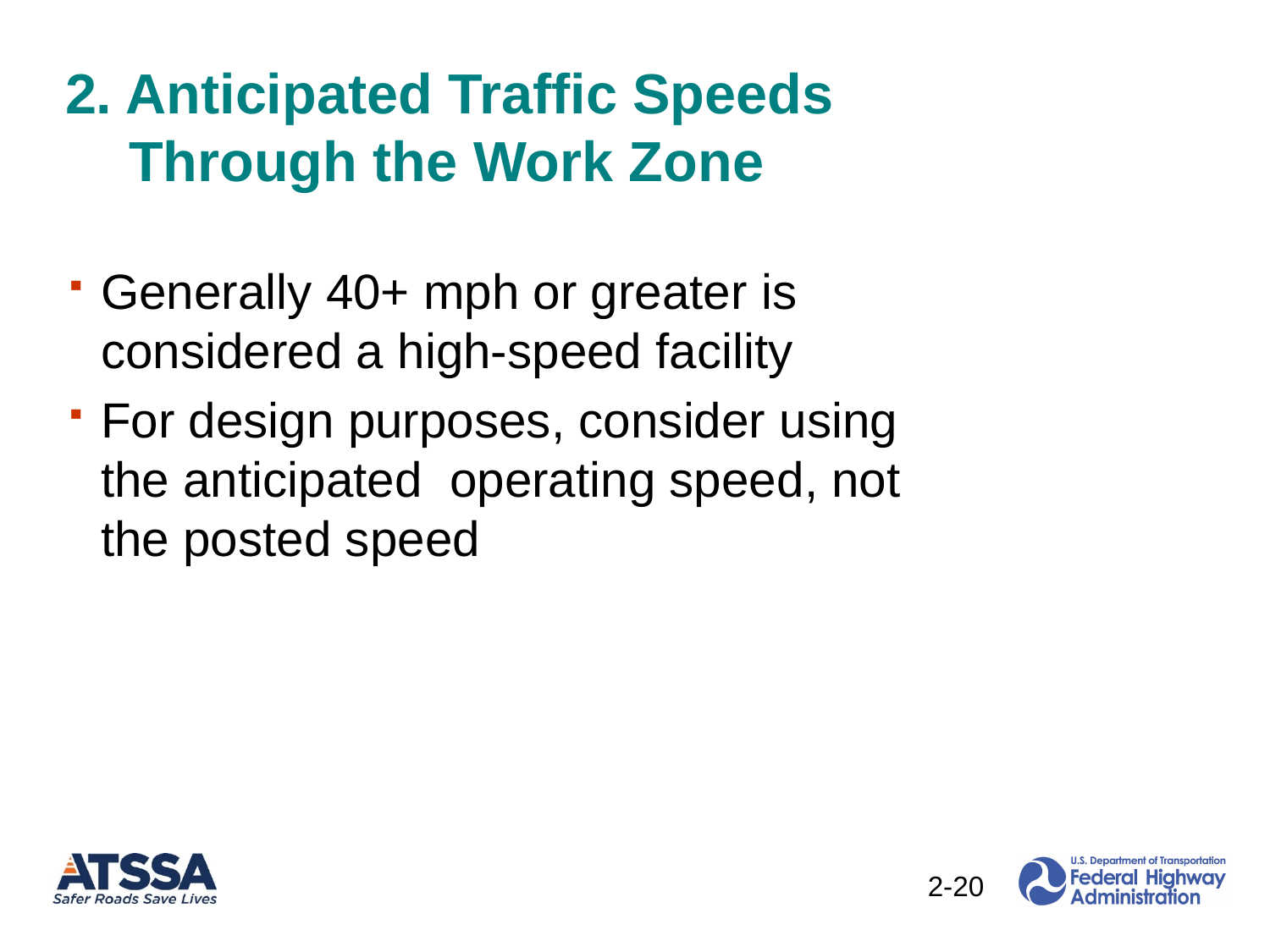

2. Anticipated Traffic Speeds Through the Work Zone
Generally 40+ mph or greater is considered a high-speed facility
For design purposes, consider using the anticipated  operating speed, not the posted speed